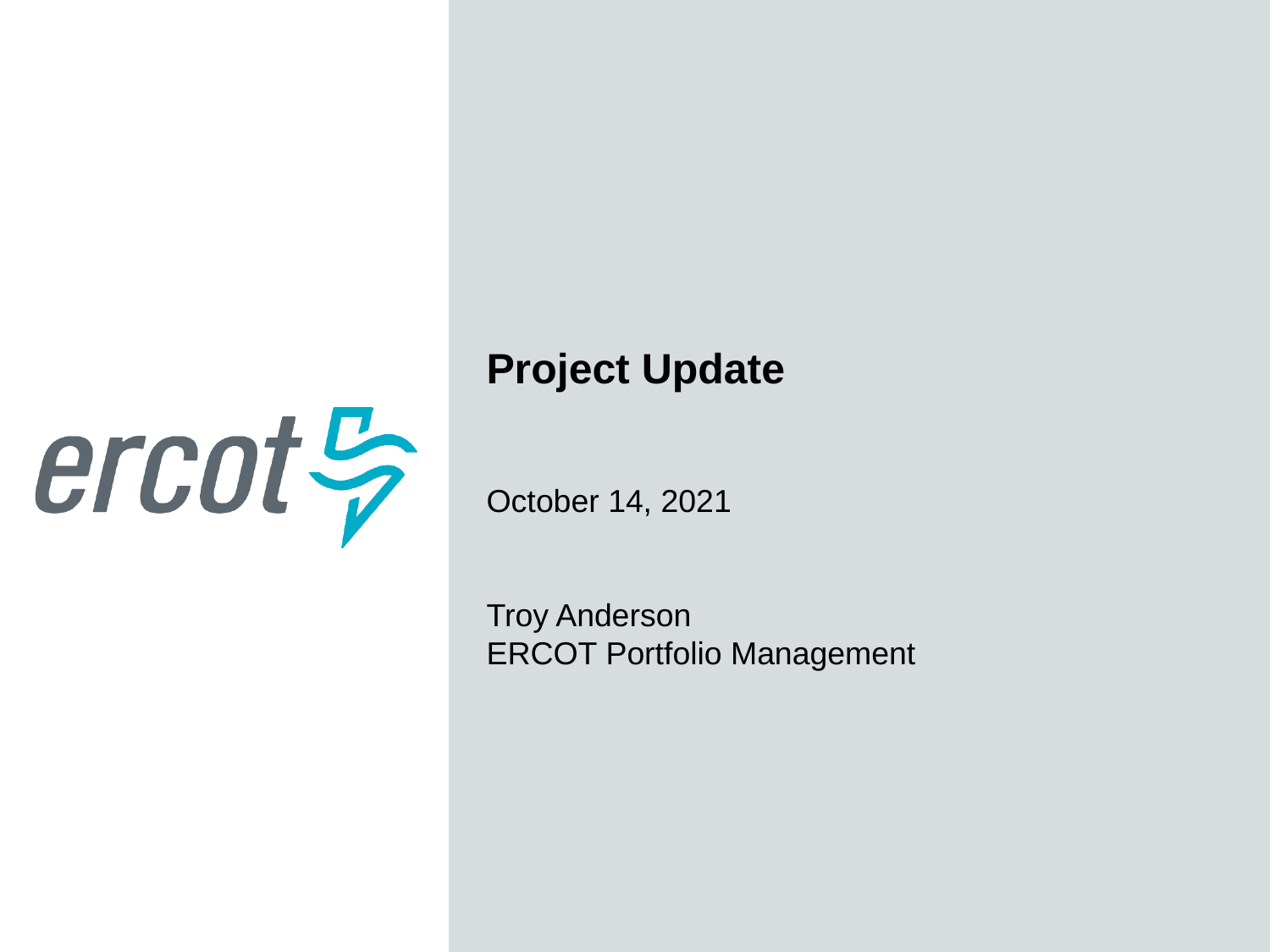

Project Update

October 14, 2021

Troy Anderson
ERCOT Portfolio Management